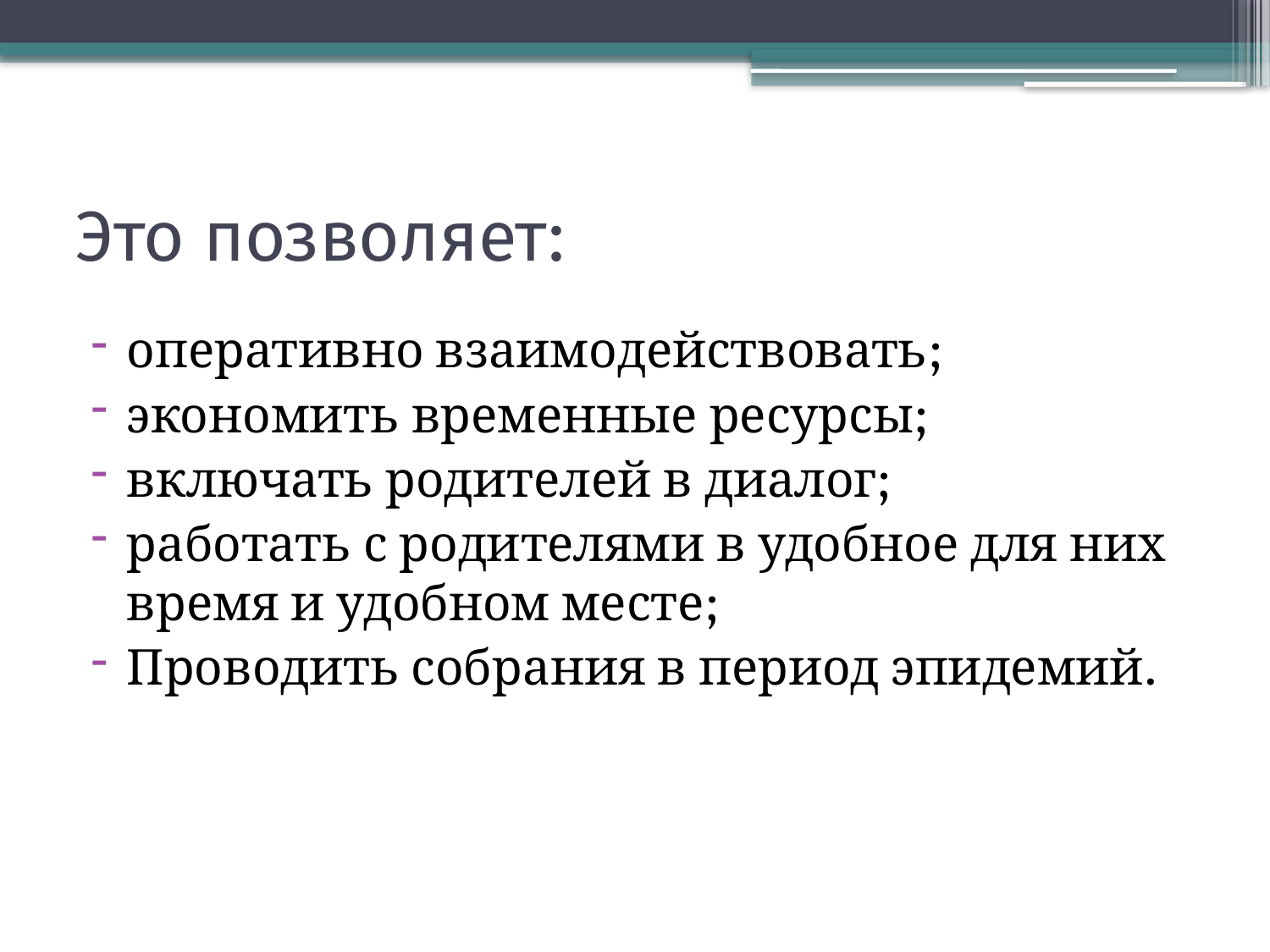

# Это позволяет:
оперативно взаимодействовать;
экономить временные ресурсы;
включать родителей в диалог;
работать с родителями в удобное для них время и удобном месте;
Проводить собрания в период эпидемий.